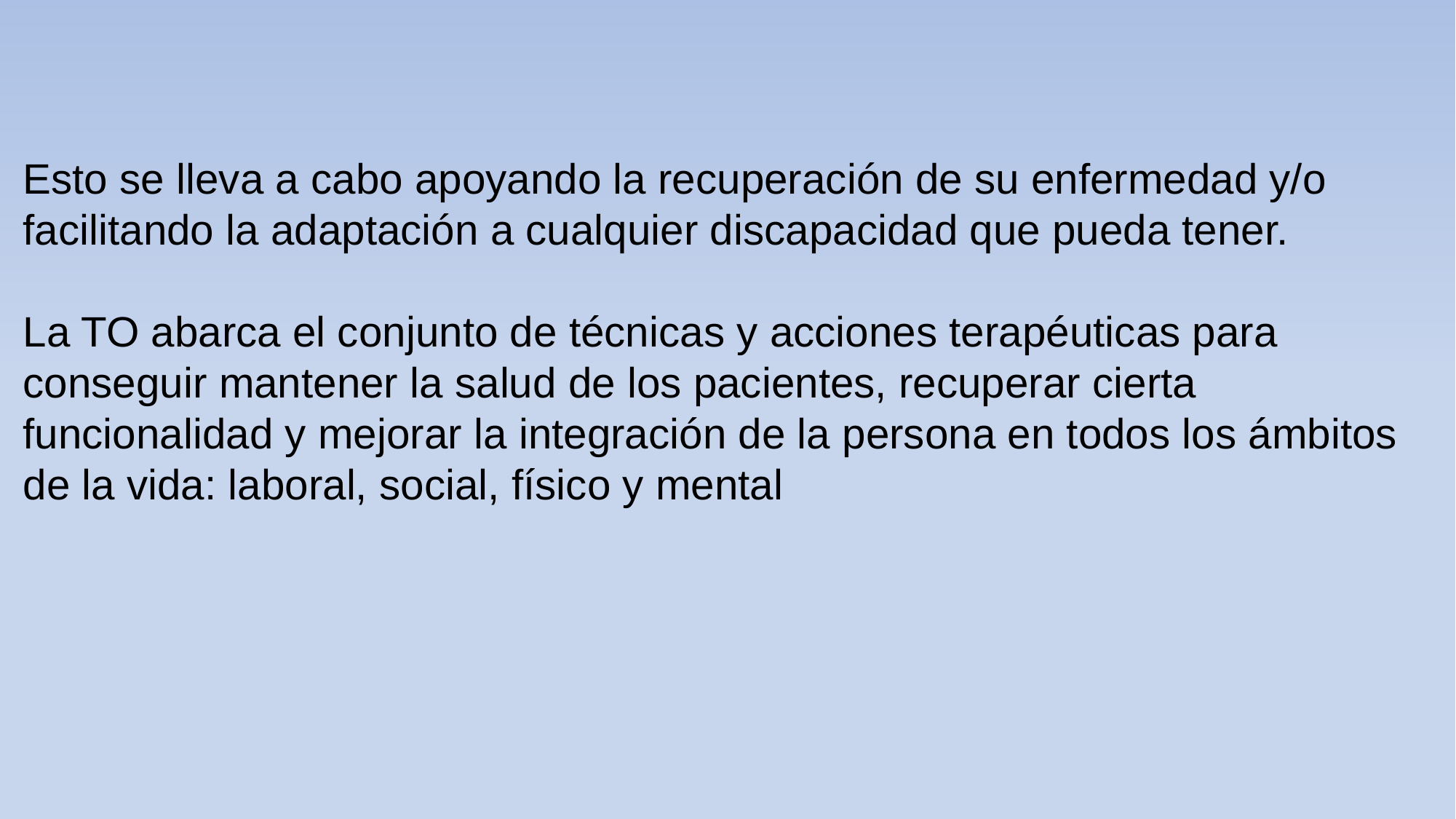

Esto se lleva a cabo apoyando la recuperación de su enfermedad y/o facilitando la adaptación a cualquier discapacidad que pueda tener.

La TO abarca el conjunto de técnicas y acciones terapéuticas para conseguir mantener la salud de los pacientes, recuperar cierta funcionalidad y mejorar la integración de la persona en todos los ámbitos de la vida: laboral, social, físico y mental